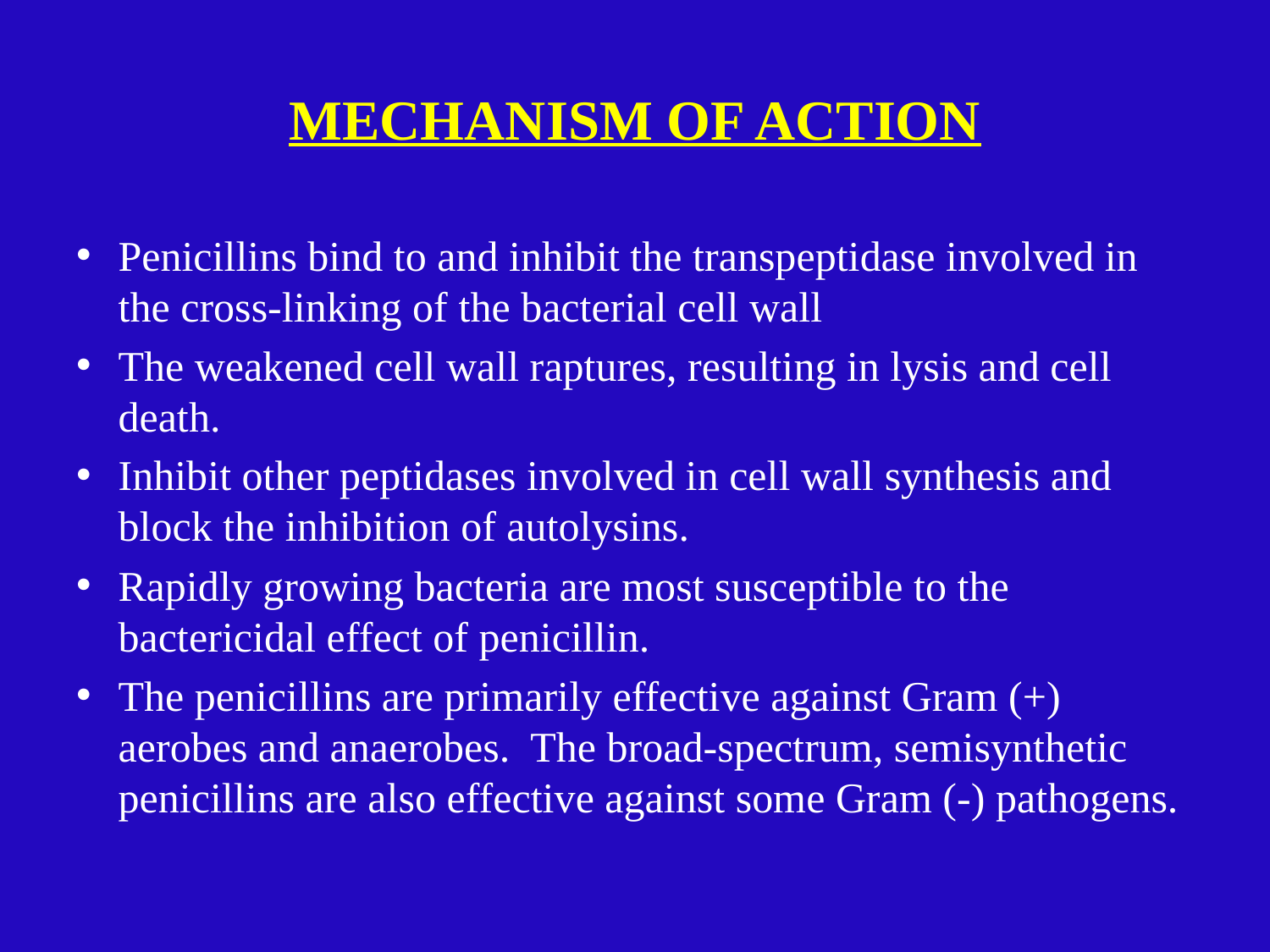

# MECHANISM OF ACTION
Penicillins bind to and inhibit the transpeptidase involved in the cross-linking of the bacterial cell wall
The weakened cell wall raptures, resulting in lysis and cell death.
Inhibit other peptidases involved in cell wall synthesis and block the inhibition of autolysins.
Rapidly growing bacteria are most susceptible to the bactericidal effect of penicillin.
The penicillins are primarily effective against Gram (+) aerobes and anaerobes.  The broad-spectrum, semisynthetic penicillins are also effective against some Gram (-) pathogens.